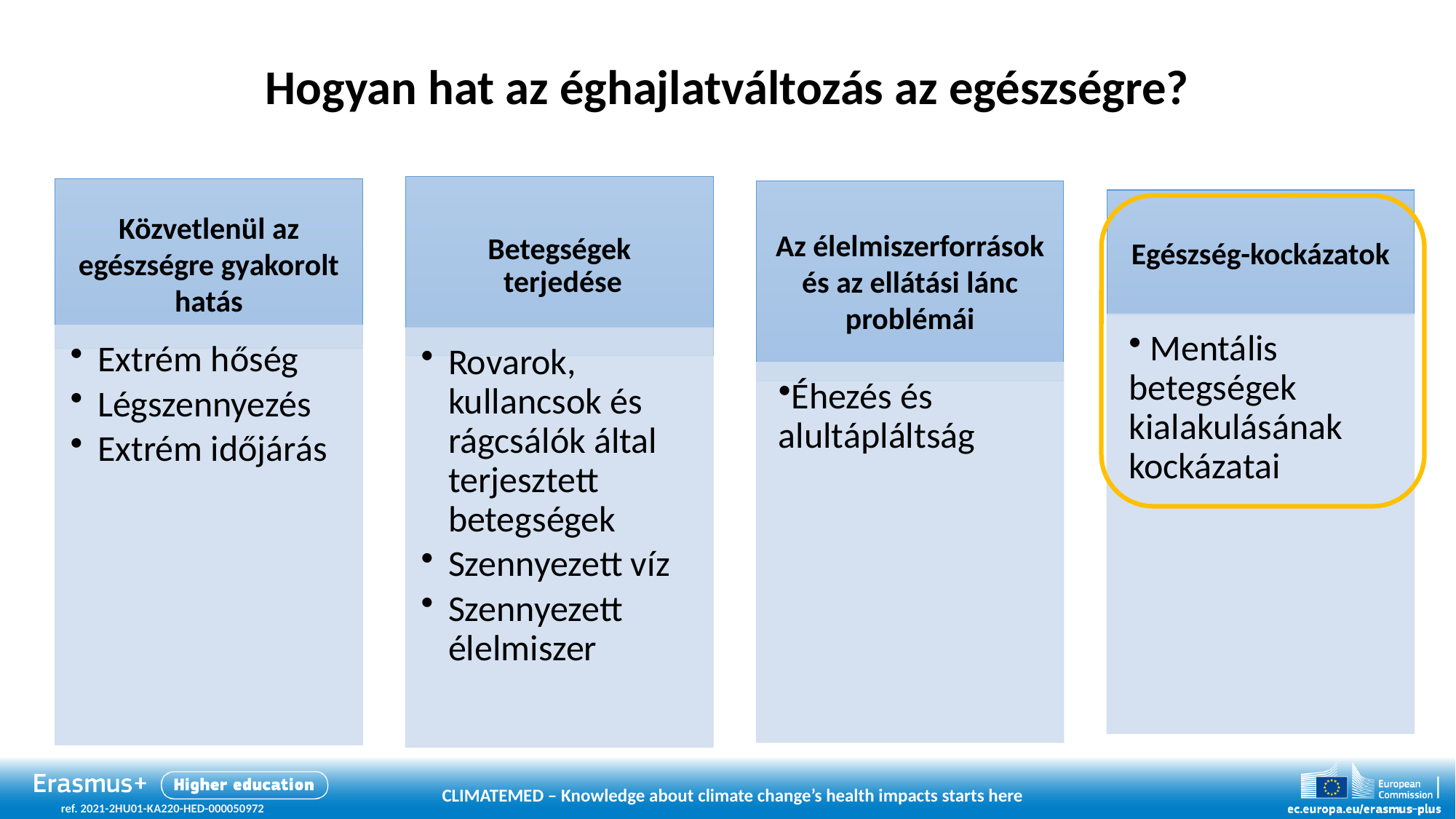

# Hogyan hat az éghajlatváltozás az egészségre?
Közvetlenül az egészségre gyakorolt hatás
Extrém hőség
Légszennyezés
Extrém időjárás

Betegségek
 terjedése
Rovarok, kullancsok és rágcsálók által terjesztett betegségek
Szennyezett víz
Szennyezett élelmiszer

Az élelmiszerforrások és az ellátási lánc problémái
Éhezés és alultápláltság

Egészség-kockázatok
 Mentális betegségek kialakulásának  kockázatai